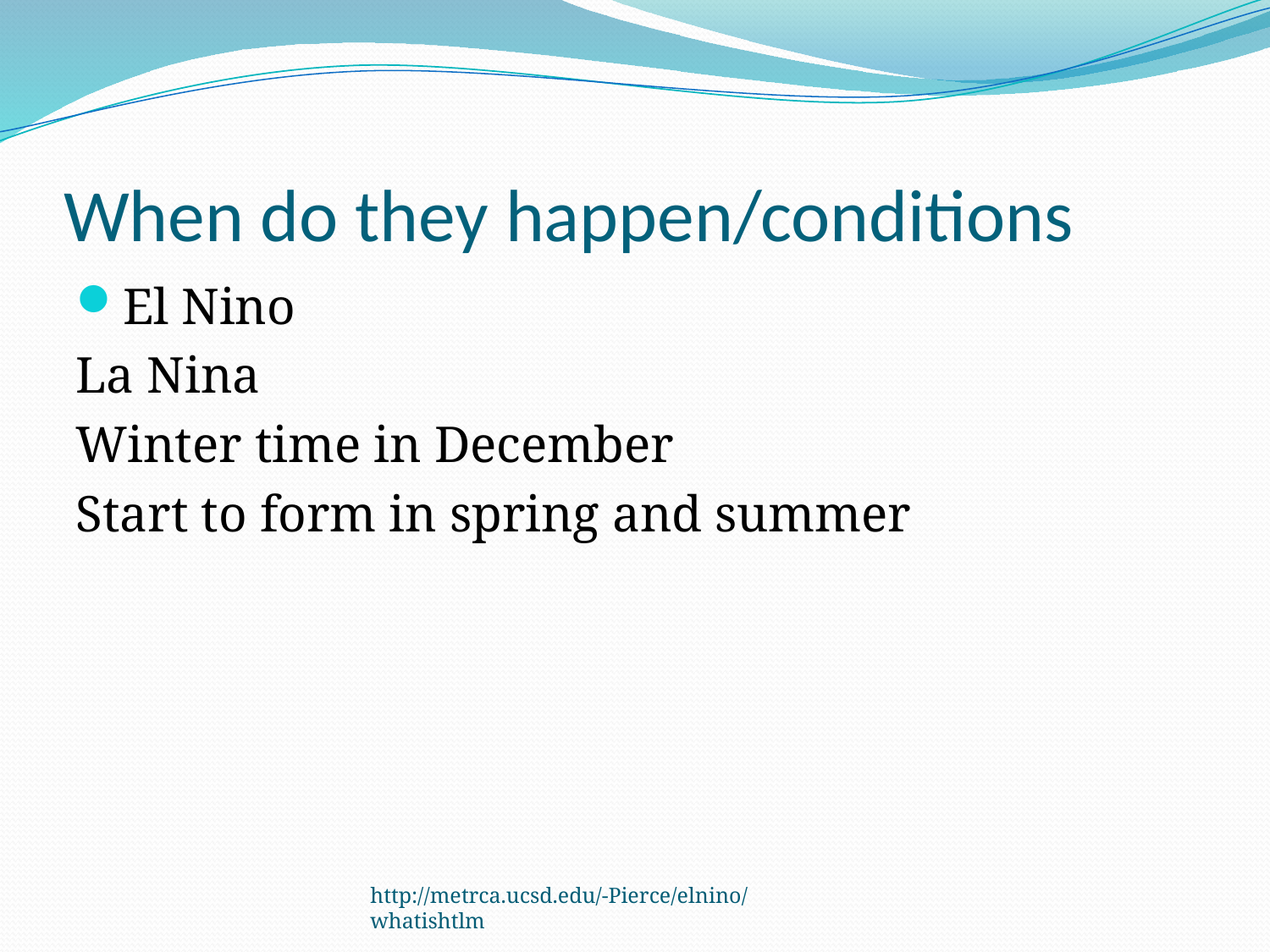

# When do they happen/conditions
El Nino
La Nina
Winter time in December
Start to form in spring and summer
http://metrca.ucsd.edu/-Pierce/elnino/whatishtlm